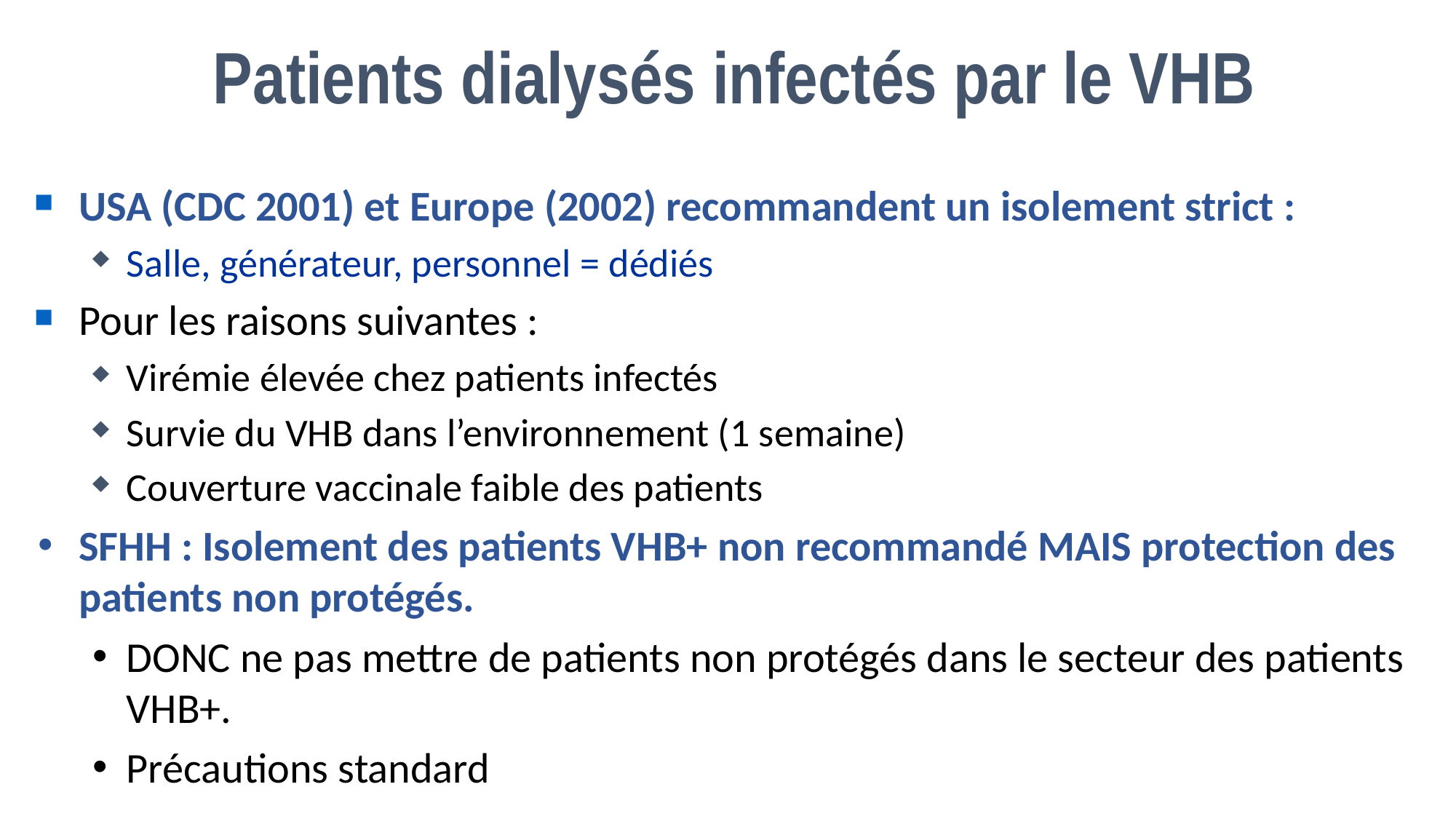

Patients dialysés infectés par le VHB

USA (CDC 2001) et Europe (2002) recommandent un isolement strict :
Salle, générateur, personnel = dédiés
Pour les raisons suivantes :
Virémie élevée chez patients infectés
Survie du VHB dans l’environnement (1 semaine)
Couverture vaccinale faible des patients
SFHH : Isolement des patients VHB+ non recommandé MAIS protection des patients non protégés.
DONC ne pas mettre de patients non protégés dans le secteur des patients VHB+.
Précautions standard